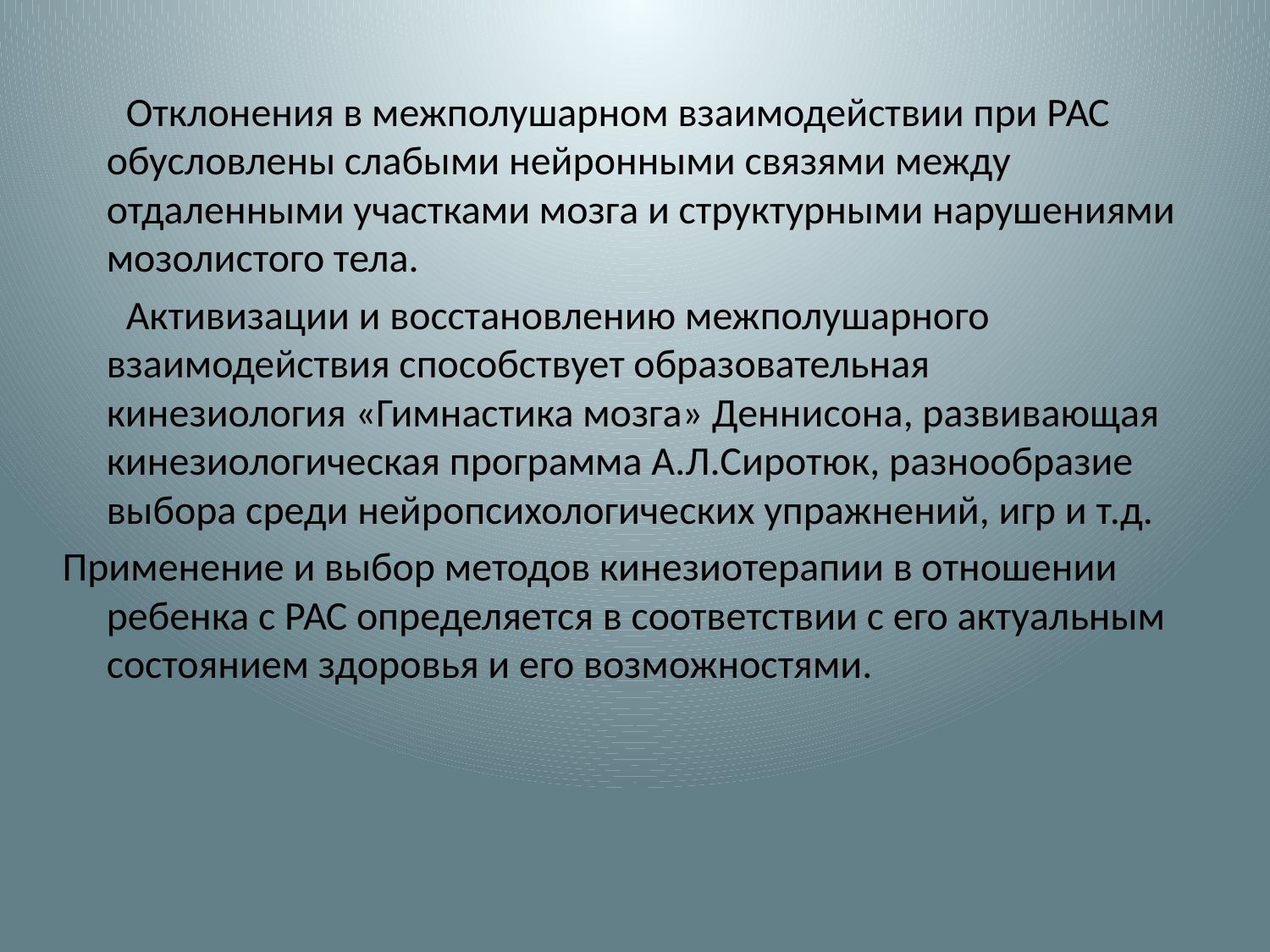

Отклонения в межполушарном взаимодействии при РАС обусловлены слабыми нейронными связями между отдаленными участками мозга и структурными нарушениями мозолистого тела.
       Активизации и восстановлению межполушарного взаимодействия способствует образовательная кинезиология «Гимнастика мозга» Деннисона, развивающая кинезиологическая программа А.Л.Сиротюк, разнообразие выбора среди нейропсихологических упражнений, игр и т.д.
Применение и выбор методов кинезиотерапии в отношении ребенка с РАС определяется в соответствии с его актуальным состоянием здоровья и его возможностями.